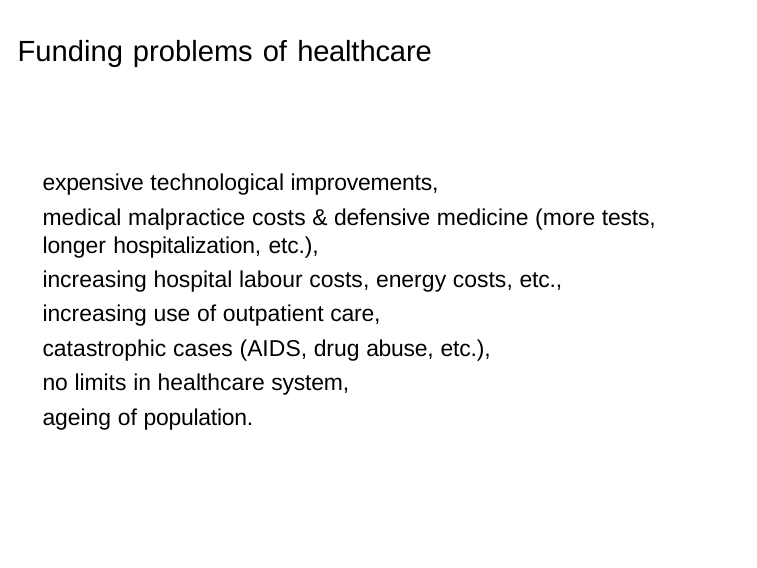

# Funding problems of healthcare
expensive technological improvements,
medical malpractice costs & defensive medicine (more tests, longer hospitalization, etc.),
increasing hospital labour costs, energy costs, etc.,
increasing use of outpatient care,
catastrophic cases (AIDS, drug abuse, etc.),
no limits in healthcare system,
ageing of population.
Jirˇí Valecký (VSB-TUO)
9 / 25